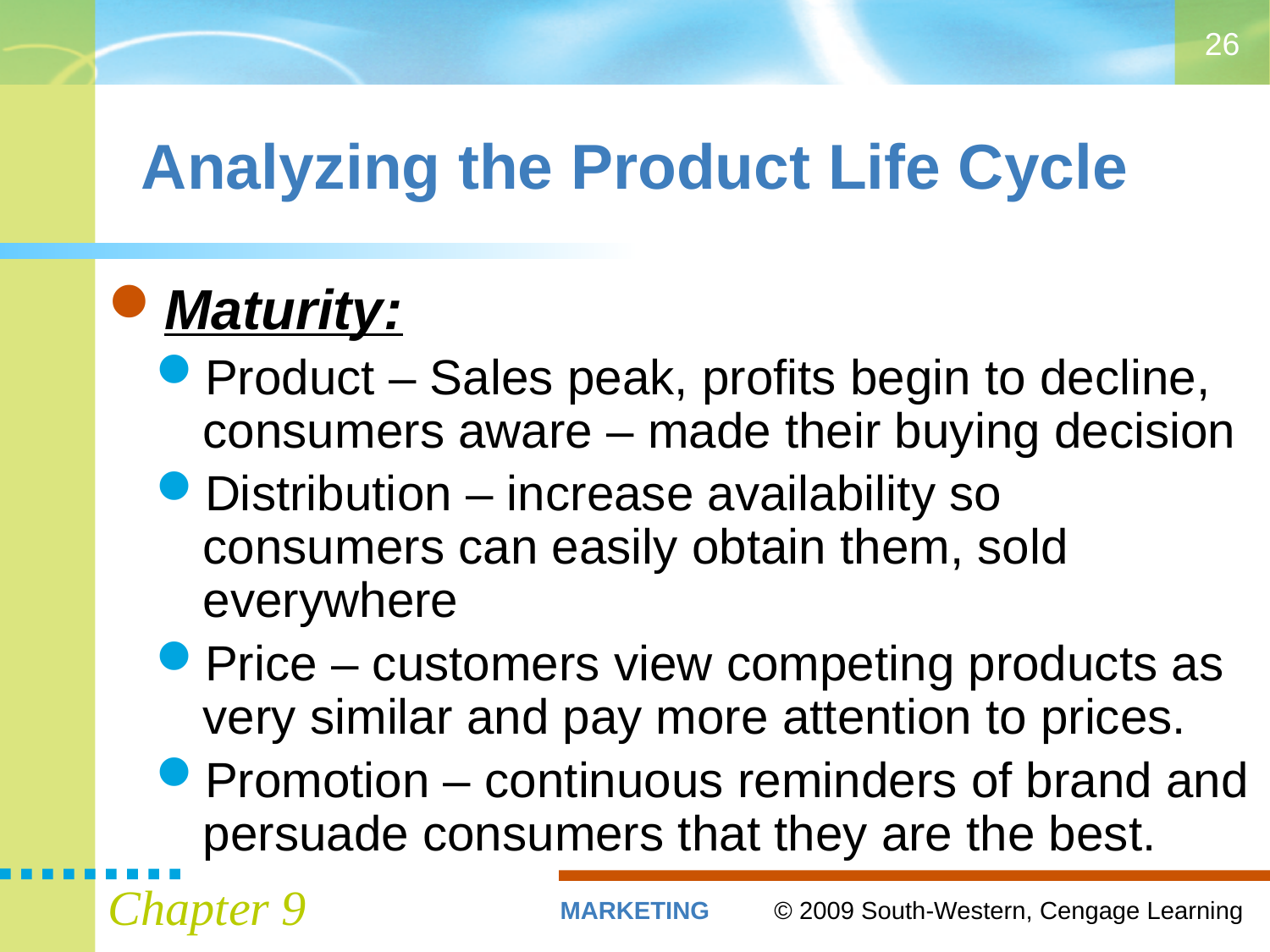

26
# Analyzing the Product Life Cycle
Maturity:
Product – Sales peak, profits begin to decline, consumers aware – made their buying decision
Distribution – increase availability so consumers can easily obtain them, sold everywhere
Price – customers view competing products as very similar and pay more attention to prices.
Promotion – continuous reminders of brand and persuade consumers that they are the best.
Chapter 9